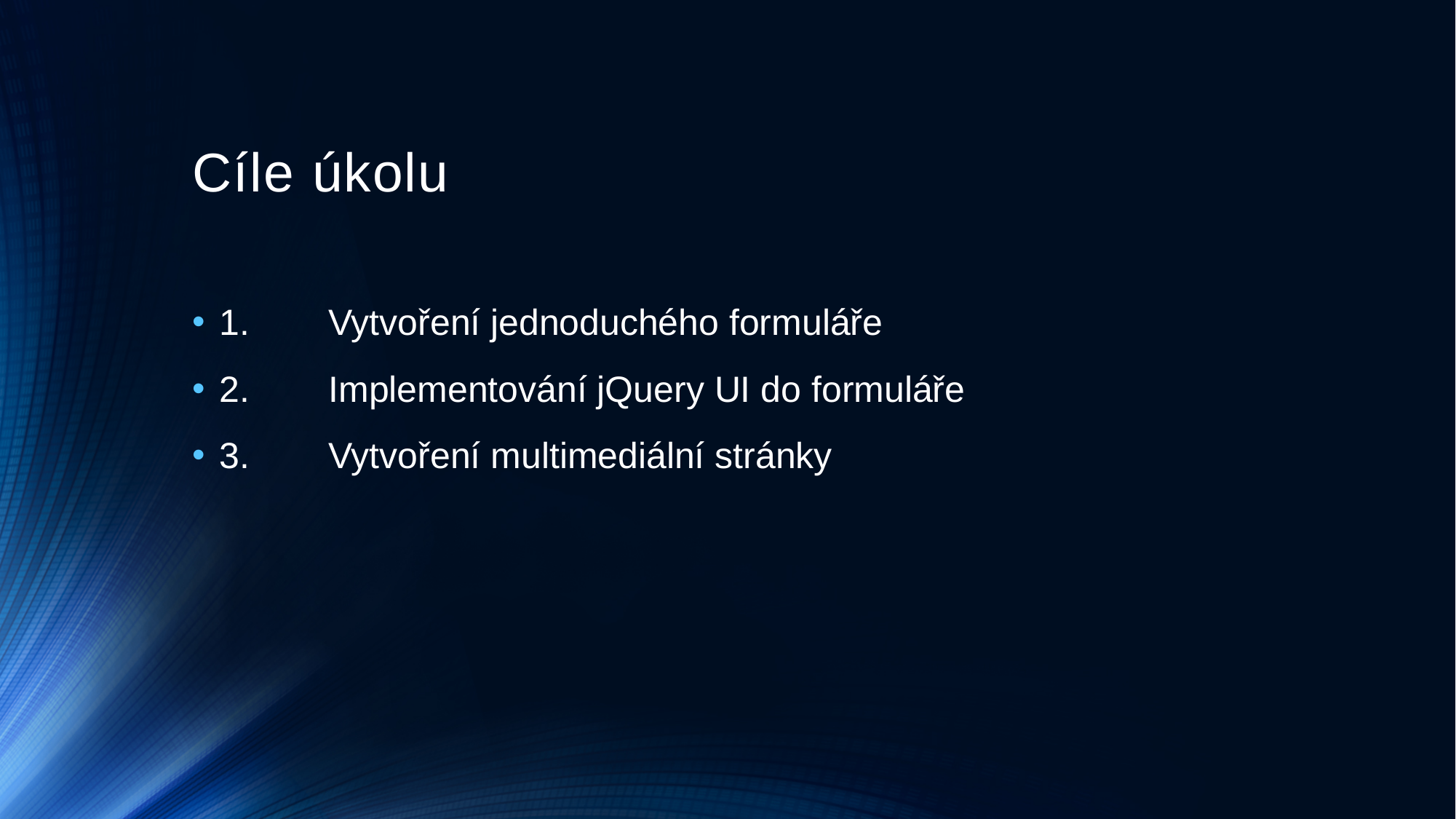

# Cíle úkolu

1.	Vytvoření jednoduchého formuláře
2.	Implementování jQuery UI do formuláře
3.	Vytvoření multimediální stránky